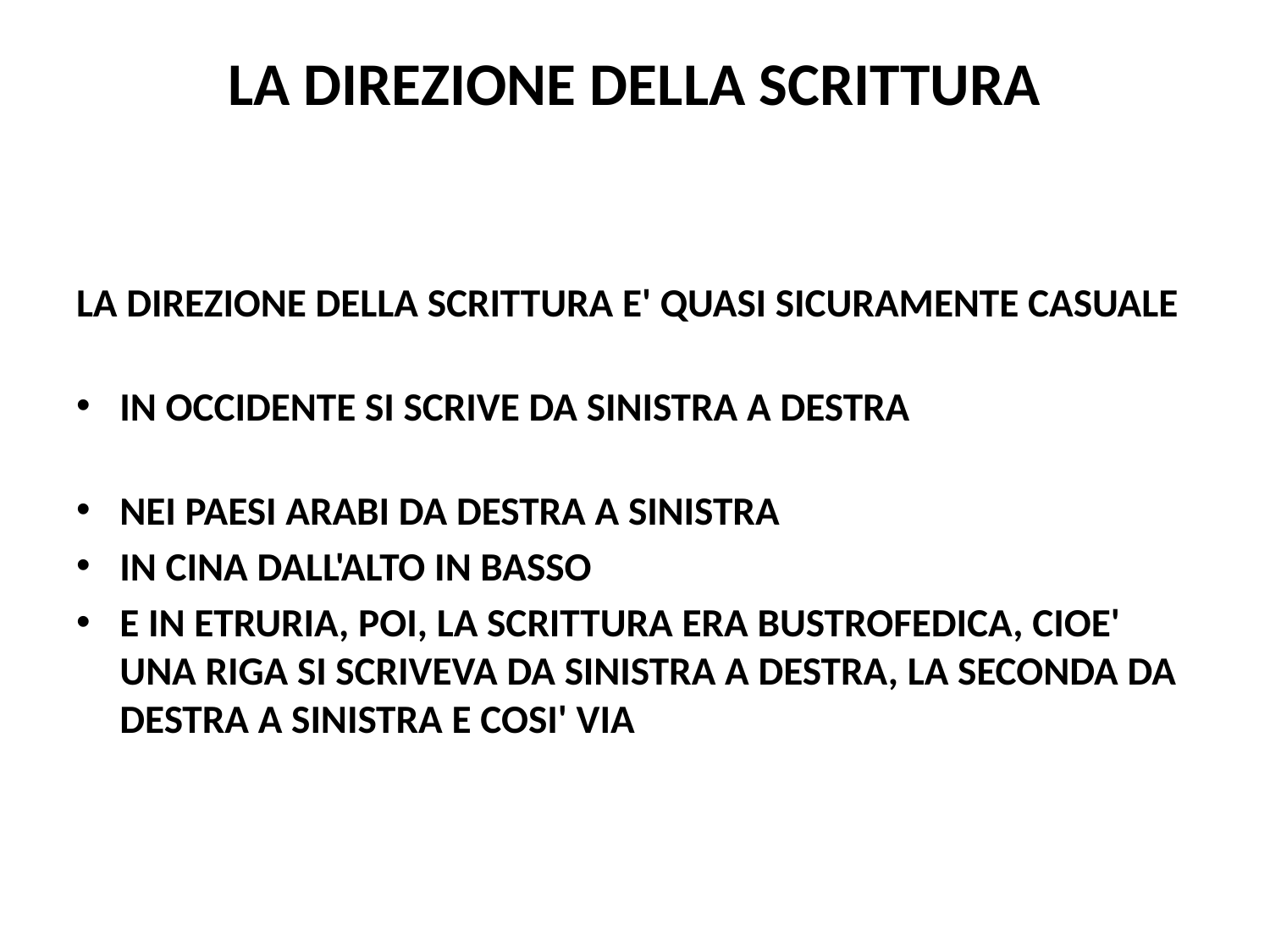

# LA DIREZIONE DELLA SCRITTURA
LA DIREZIONE DELLA SCRITTURA E' QUASI SICURAMENTE CASUALE
IN OCCIDENTE SI SCRIVE DA SINISTRA A DESTRA
NEI PAESI ARABI DA DESTRA A SINISTRA
IN CINA DALL'ALTO IN BASSO
E IN ETRURIA, POI, LA SCRITTURA ERA BUSTROFEDICA, CIOE' UNA RIGA SI SCRIVEVA DA SINISTRA A DESTRA, LA SECONDA DA DESTRA A SINISTRA E COSI' VIA